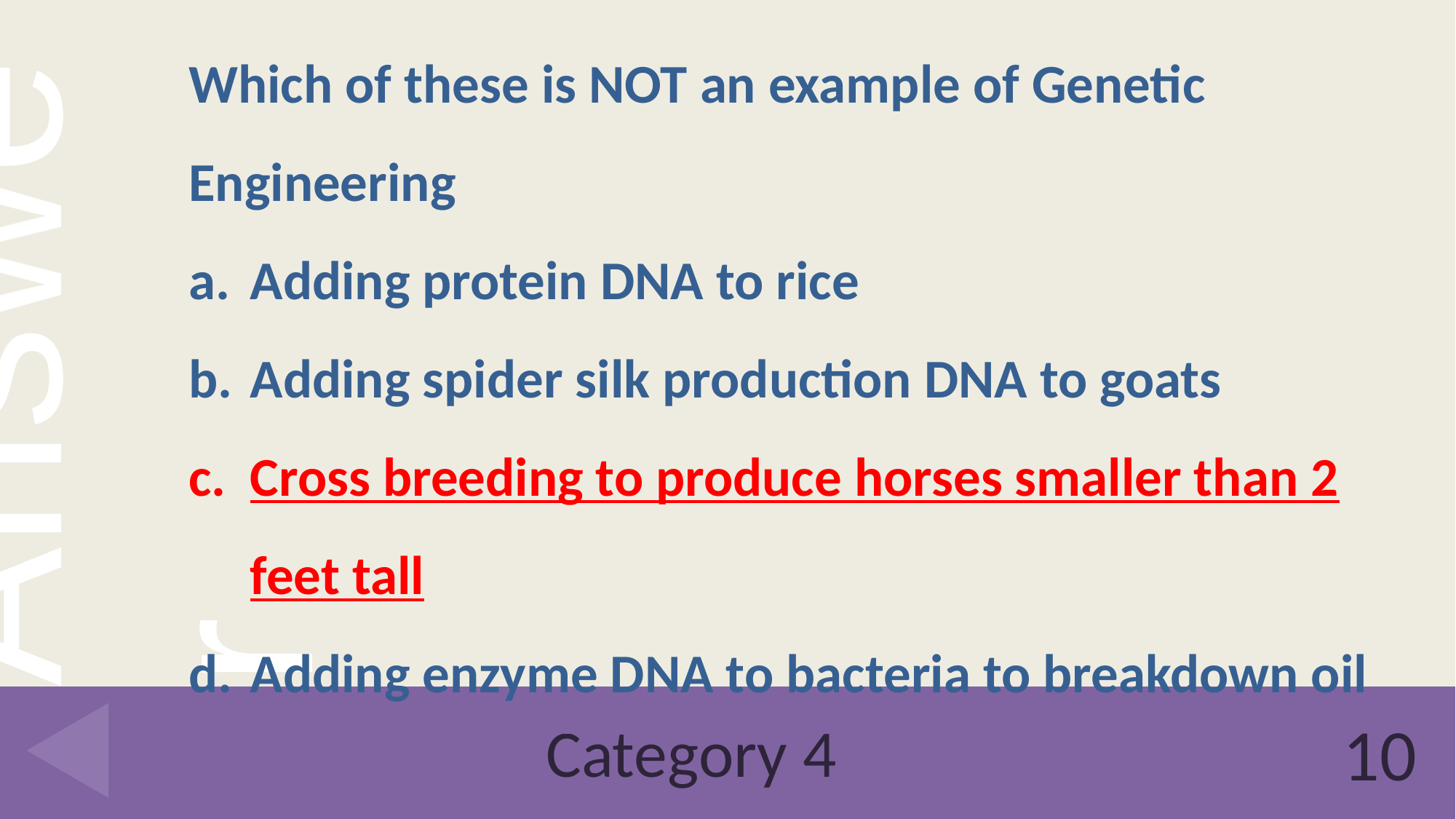

Which of these is NOT an example of Genetic Engineering
Adding protein DNA to rice
Adding spider silk production DNA to goats
Cross breeding to produce horses smaller than 2 feet tall
Adding enzyme DNA to bacteria to breakdown oil
# Category 4
10